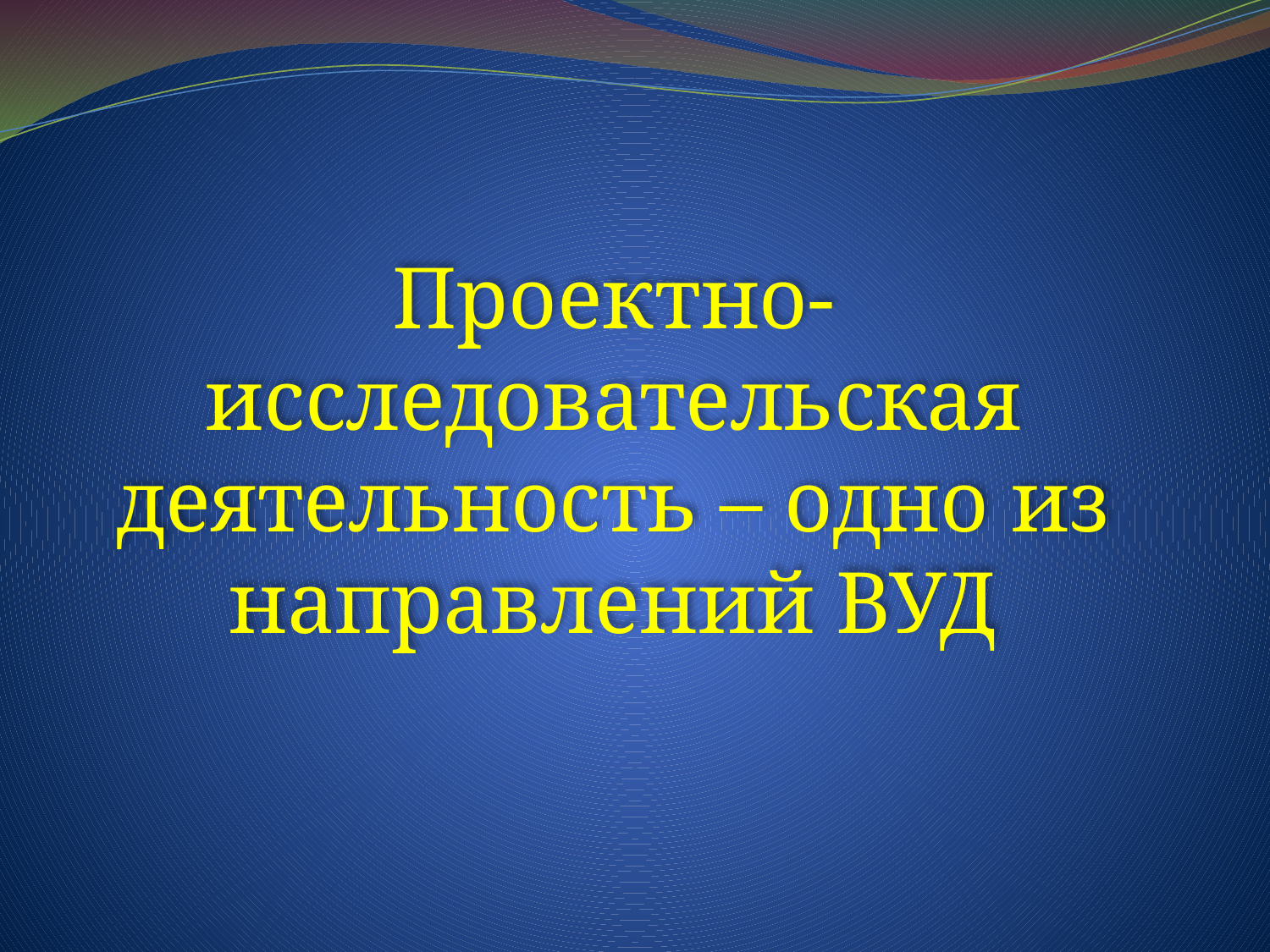

#
Проектно-исследовательская деятельность – одно из направлений ВУД